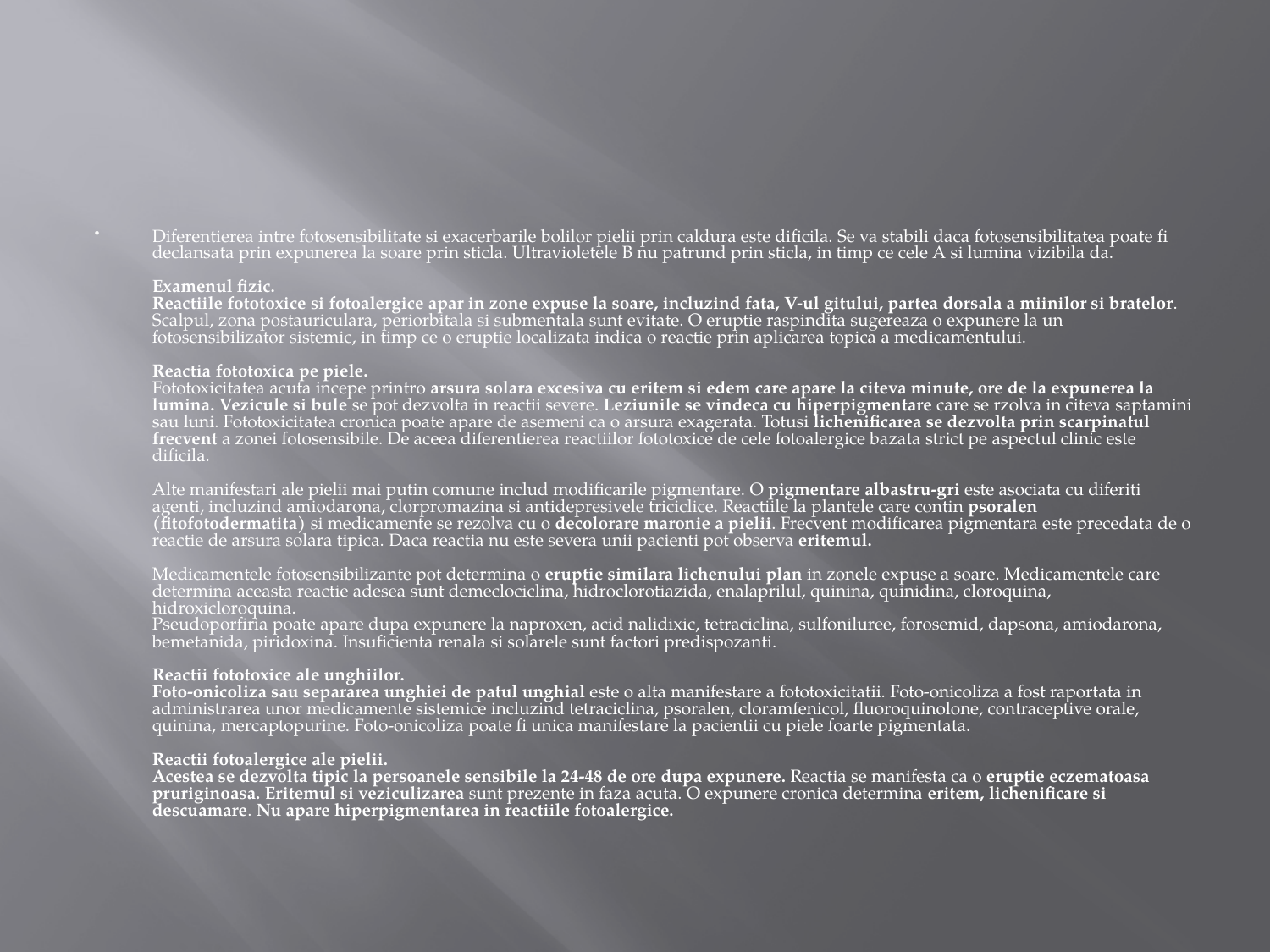

#
Diferentierea intre fotosensibilitate si exacerbarile bolilor pielii prin caldura este dificila. Se va stabili daca fotosensibilitatea poate fi declansata prin expunerea la soare prin sticla. Ultravioletele B nu patrund prin sticla, in timp ce cele A si lumina vizibila da.
Examenul fizic.
Reactiile fototoxice si fotoalergice apar in zone expuse la soare, incluzind fata, V-ul gitului, partea dorsala a miinilor si bratelor. Scalpul, zona postauriculara, periorbitala si submentala sunt evitate. O eruptie raspindita sugereaza o expunere la un fotosensibilizator sistemic, in timp ce o eruptie localizata indica o reactie prin aplicarea topica a medicamentului.
Reactia fototoxica pe piele.
Fototoxicitatea acuta incepe printro arsura solara excesiva cu eritem si edem care apare la citeva minute, ore de la expunerea la lumina. Vezicule si bule se pot dezvolta in reactii severe. Leziunile se vindeca cu hiperpigmentare care se rzolva in citeva saptamini sau luni. Fototoxicitatea cronica poate apare de asemeni ca o arsura exagerata. Totusi lichenificarea se dezvolta prin scarpinatul frecvent a zonei fotosensibile. De aceea diferentierea reactiilor fototoxice de cele fotoalergice bazata strict pe aspectul clinic este dificila.
Alte manifestari ale pielii mai putin comune includ modificarile pigmentare. O pigmentare albastru-gri este asociata cu diferiti agenti, incluzind amiodarona, clorpromazina si antidepresivele triciclice. Reactiile la plantele care contin psoralen (fitofotodermatita) si medicamente se rezolva cu o decolorare maronie a pielii. Frecvent modificarea pigmentara este precedata de o reactie de arsura solara tipica. Daca reactia nu este severa unii pacienti pot observa eritemul.
Medicamentele fotosensibilizante pot determina o eruptie similara lichenului plan in zonele expuse a soare. Medicamentele care determina aceasta reactie adesea sunt demeclociclina, hidroclorotiazida, enalaprilul, quinina, quinidina, cloroquina, hidroxicloroquina.
Pseudoporfiria poate apare dupa expunere la naproxen, acid nalidixic, tetraciclina, sulfoniluree, forosemid, dapsona, amiodarona, bemetanida, piridoxina. Insuficienta renala si solarele sunt factori predispozanti.
Reactii fototoxice ale unghiilor.
Foto-onicoliza sau separarea unghiei de patul unghial este o alta manifestare a fototoxicitatii. Foto-onicoliza a fost raportata in administrarea unor medicamente sistemice incluzind tetraciclina, psoralen, cloramfenicol, fluoroquinolone, contraceptive orale, quinina, mercaptopurine. Foto-onicoliza poate fi unica manifestare la pacientii cu piele foarte pigmentata.
Reactii fotoalergice ale pielii.
Acestea se dezvolta tipic la persoanele sensibile la 24-48 de ore dupa expunere. Reactia se manifesta ca o eruptie eczematoasa pruriginoasa. Eritemul si veziculizarea sunt prezente in faza acuta. O expunere cronica determina eritem, lichenificare si descuamare. Nu apare hiperpigmentarea in reactiile fotoalergice.